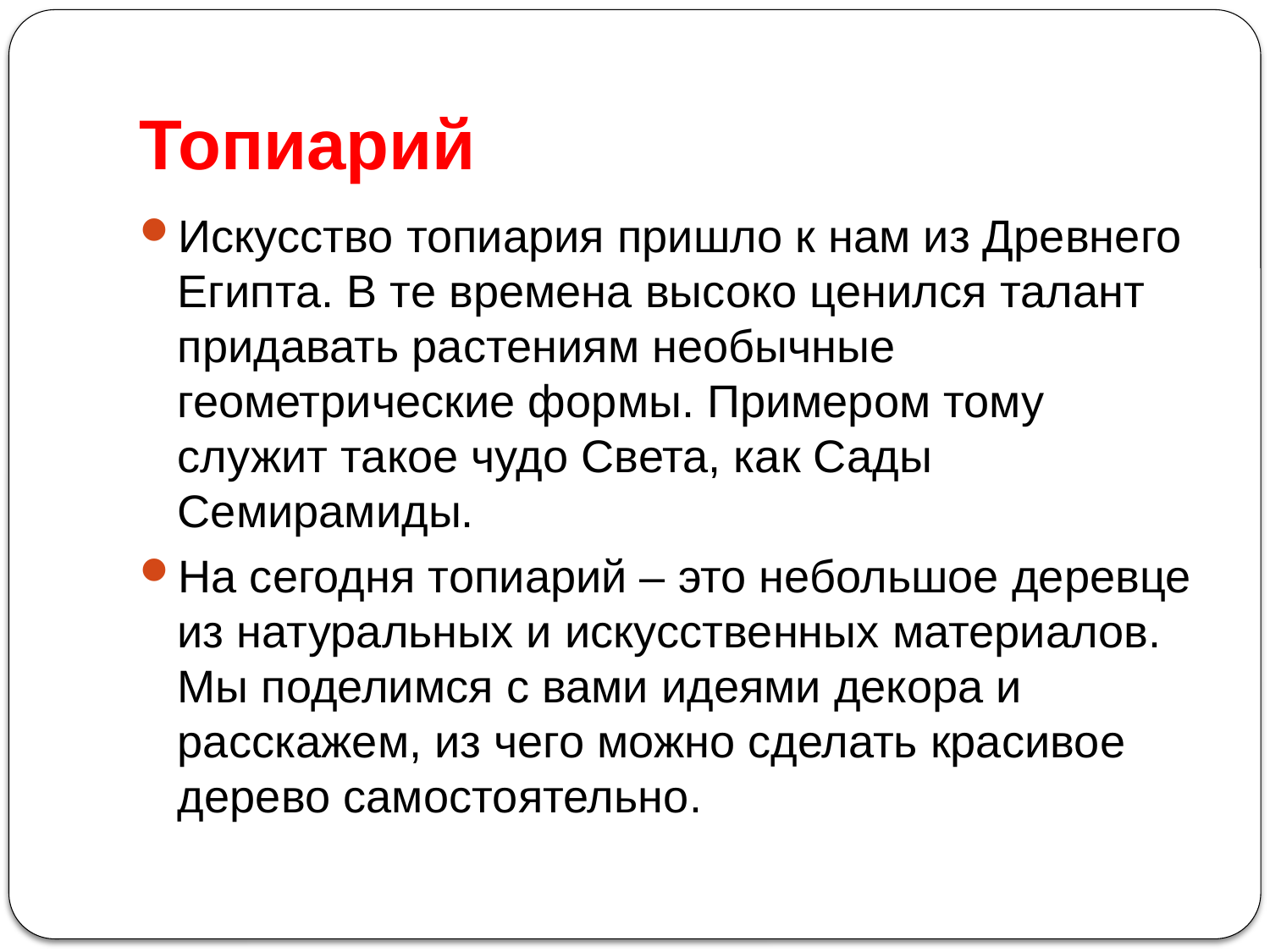

# Топиарий
Искусство топиария пришло к нам из Древнего Египта. В те времена высоко ценился талант придавать растениям необычные геометрические формы. Примером тому служит такое чудо Света, как Сады Семирамиды.
На сегодня топиарий – это небольшое деревце из натуральных и искусственных материалов. Мы поделимся с вами идеями декора и расскажем, из чего можно сделать красивое дерево самостоятельно.